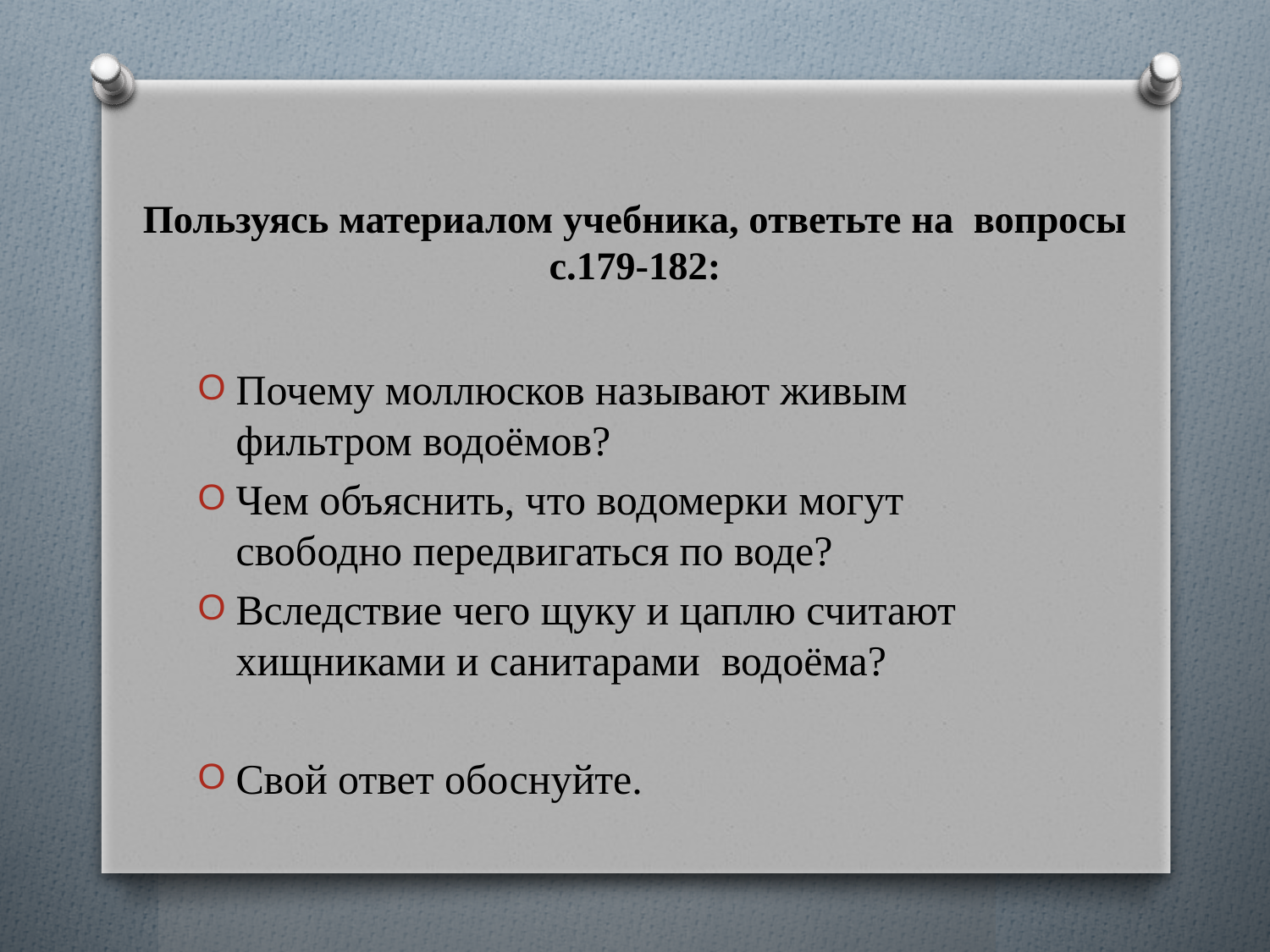

# Пользуясь материалом учебника, ответьте на  вопросы с.179-182:
Почему моллюсков называют живым фильтром водоёмов?
Чем объяснить, что водомерки могут свободно передвигаться по воде?
Вследствие чего щуку и цаплю считают хищниками и санитарами  водоёма?

Свой ответ обоснуйте.